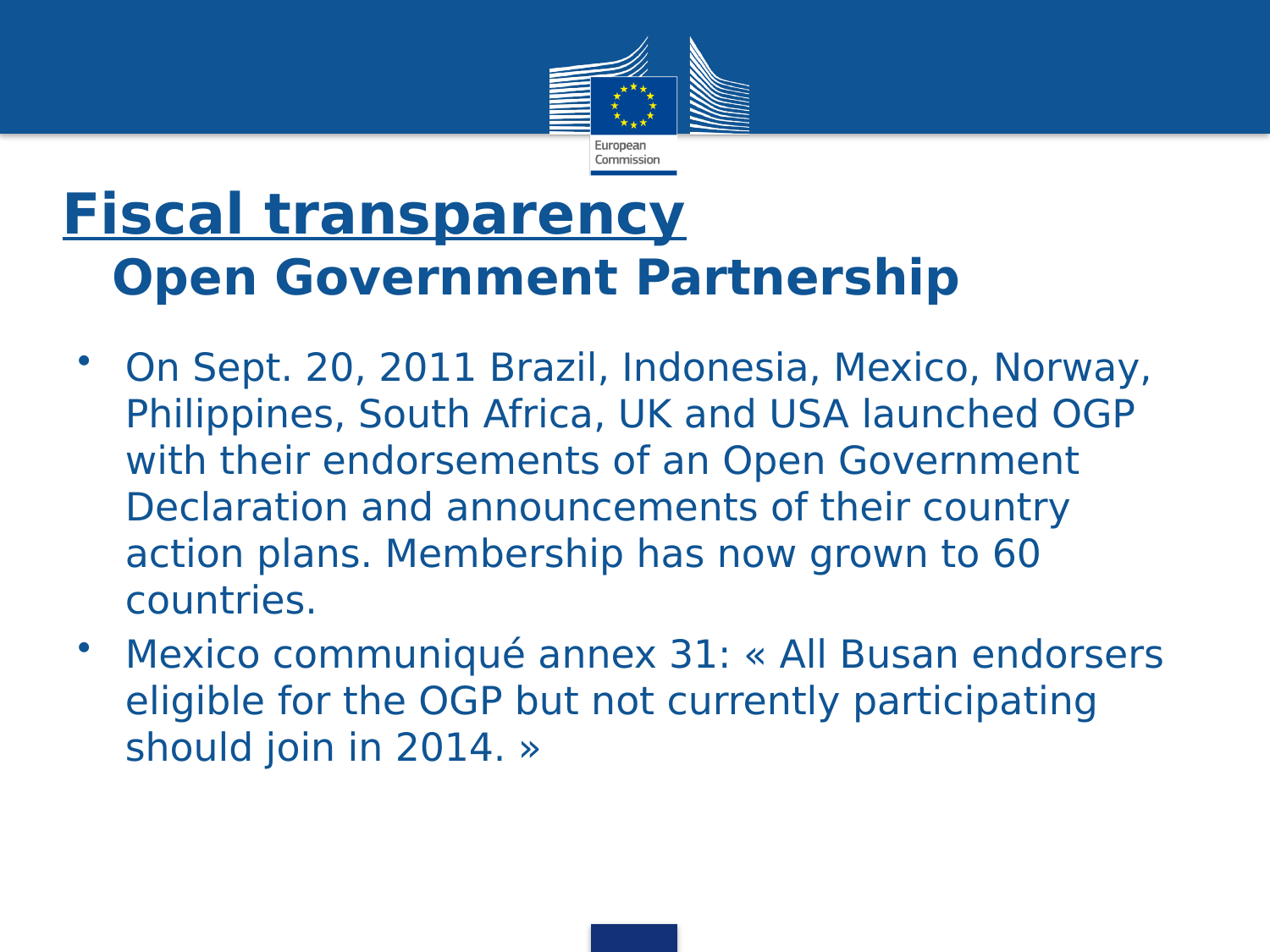

Fiscal transparency
Open Government Partnership
On Sept. 20, 2011 Brazil, Indonesia, Mexico, Norway, Philippines, South Africa, UK and USA launched OGP with their endorsements of an Open Government Declaration and announcements of their country action plans. Membership has now grown to 60 countries.
Mexico communiqué annex 31: « All Busan endorsers eligible for the OGP but not currently participating should join in 2014. »